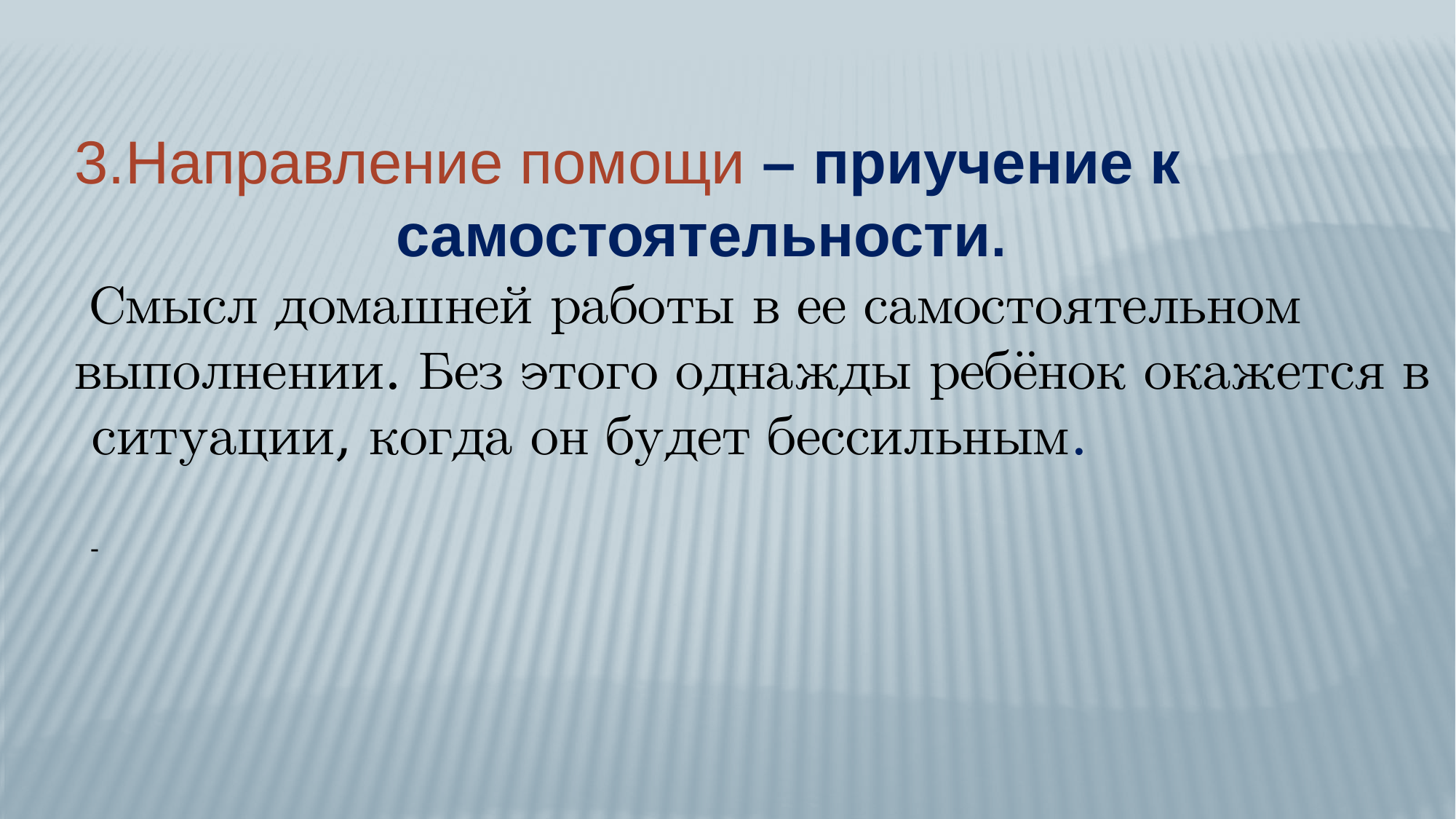

3.Направление помощи – приучение к
                   самостоятельности.
 Смысл домашней работы в ее самостоятельном
выполнении. Без этого однажды ребёнок окажется в
 ситуации, когда он будет бессильным.

  -